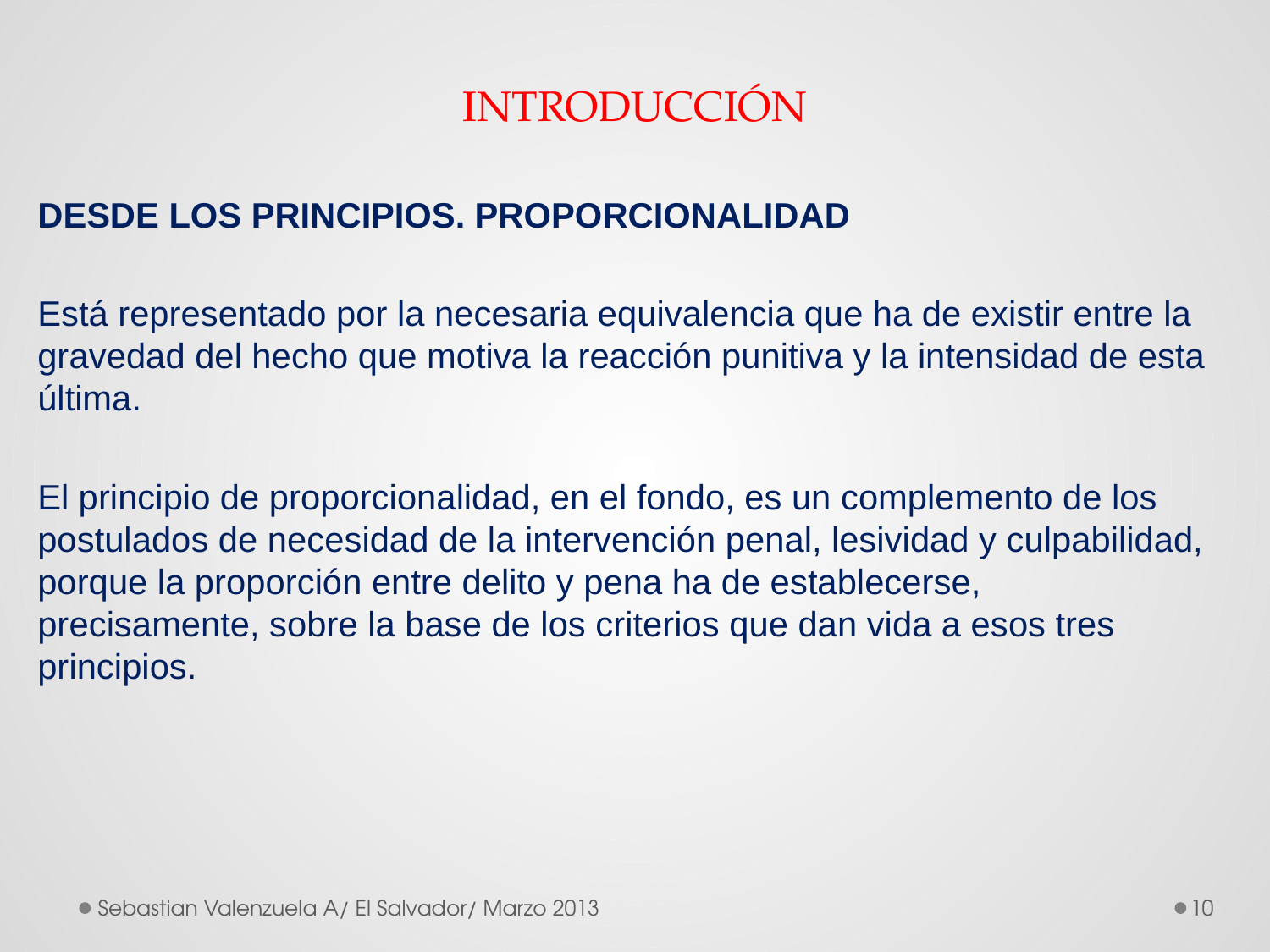

# INTRODUCCIÓN
DESDE LOS PRINCIPIOS. PROPORCIONALIDAD

Está representado por la necesaria equivalencia que ha de existir entre la gravedad del hecho que motiva la reacción punitiva y la intensidad de esta última.

El principio de proporcionalidad, en el fondo, es un complemento de los postulados de necesidad de la intervención penal, lesividad y culpabilidad, porque la proporción entre delito y pena ha de establecerse, precisamente, sobre la base de los criterios que dan vida a esos tres principios.
Sebastian Valenzuela A/ El Salvador/ Marzo 2013
10